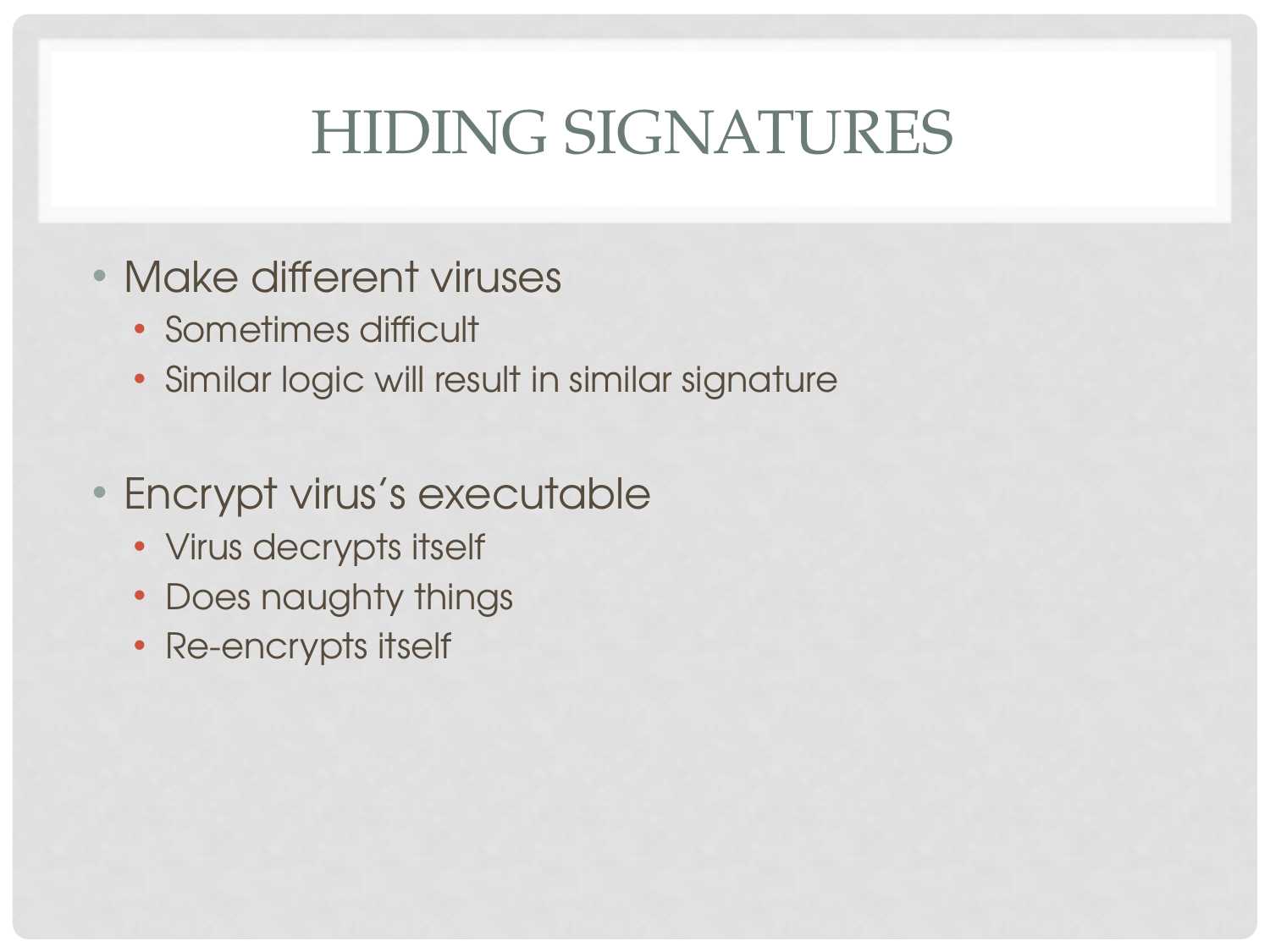

# Hiding signatures
Make different viruses
Sometimes difficult
Similar logic will result in similar signature

Encrypt virus’s executable
Virus decrypts itself
Does naughty things
Re-encrypts itself